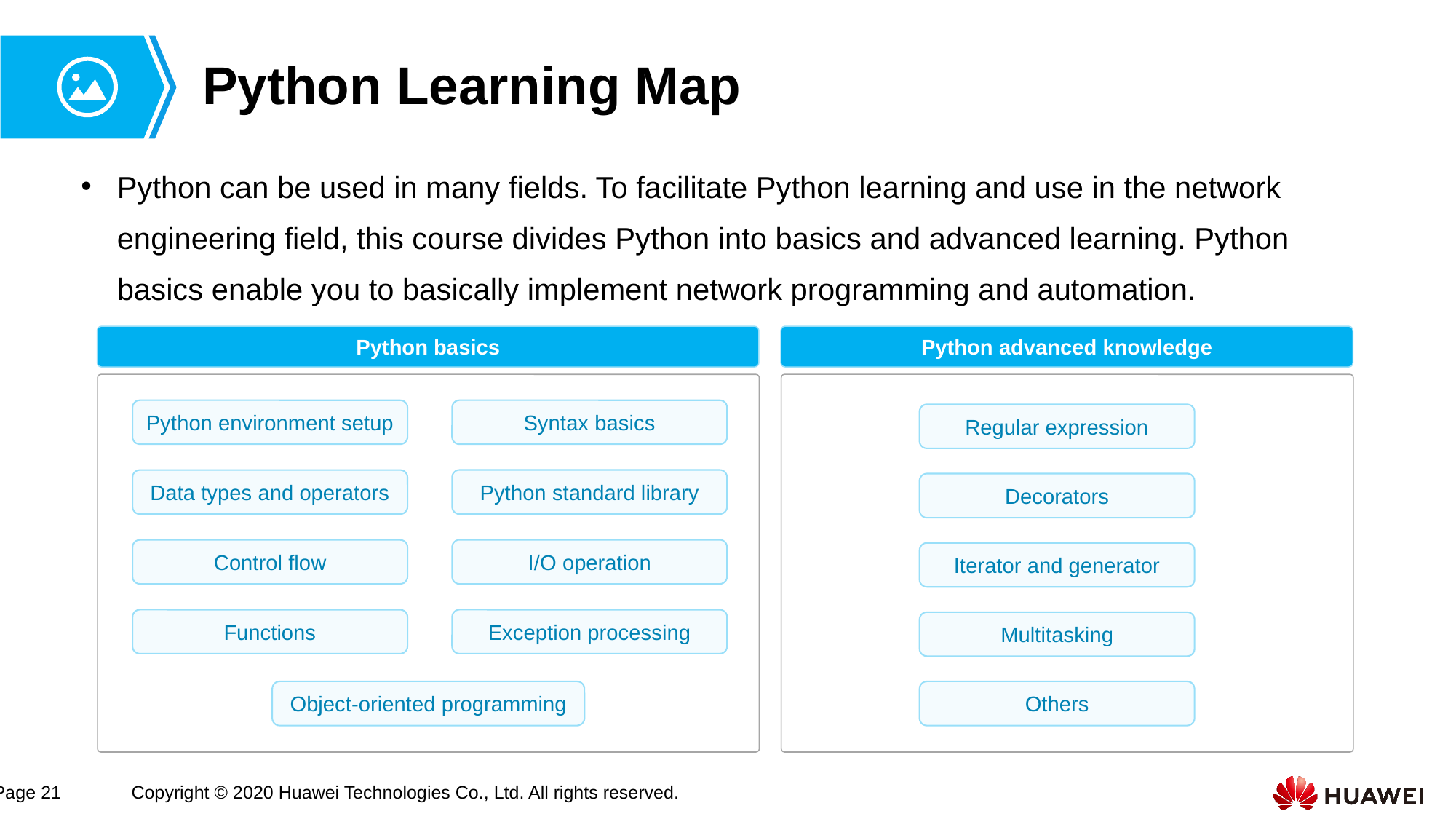

# Python Learning Map
Python can be used in many fields. To facilitate Python learning and use in the network engineering field, this course divides Python into basics and advanced learning. Python basics enable you to basically implement network programming and automation.
Python basics
Python advanced knowledge

Python environment setup
Syntax basics
Regular expression
Python standard library
Data types and operators
Decorators
I/O operation
Control flow
Iterator and generator
Functions
Exception processing
Multitasking
Object-oriented programming
Others